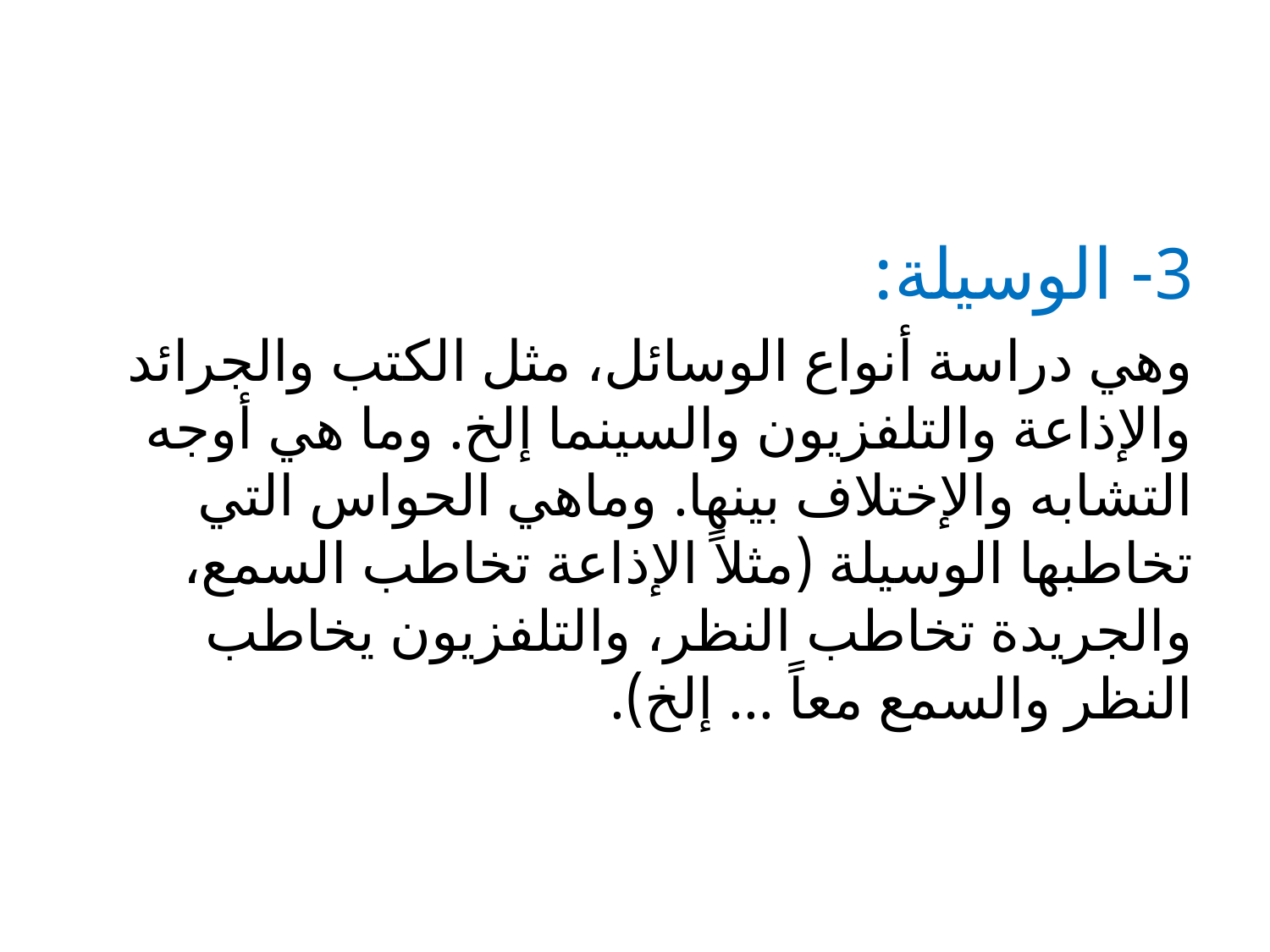

#
3- الوسيلة:
وهي دراسة أنواع الوسائل، مثل الكتب والجرائد والإذاعة والتلفزيون والسينما إلخ. وما هي أوجه التشابه والإختلاف بينها. وماهي الحواس التي تخاطبها الوسيلة (مثلاً الإذاعة تخاطب السمع، والجريدة تخاطب النظر، والتلفزيون يخاطب النظر والسمع معاً ... إلخ).